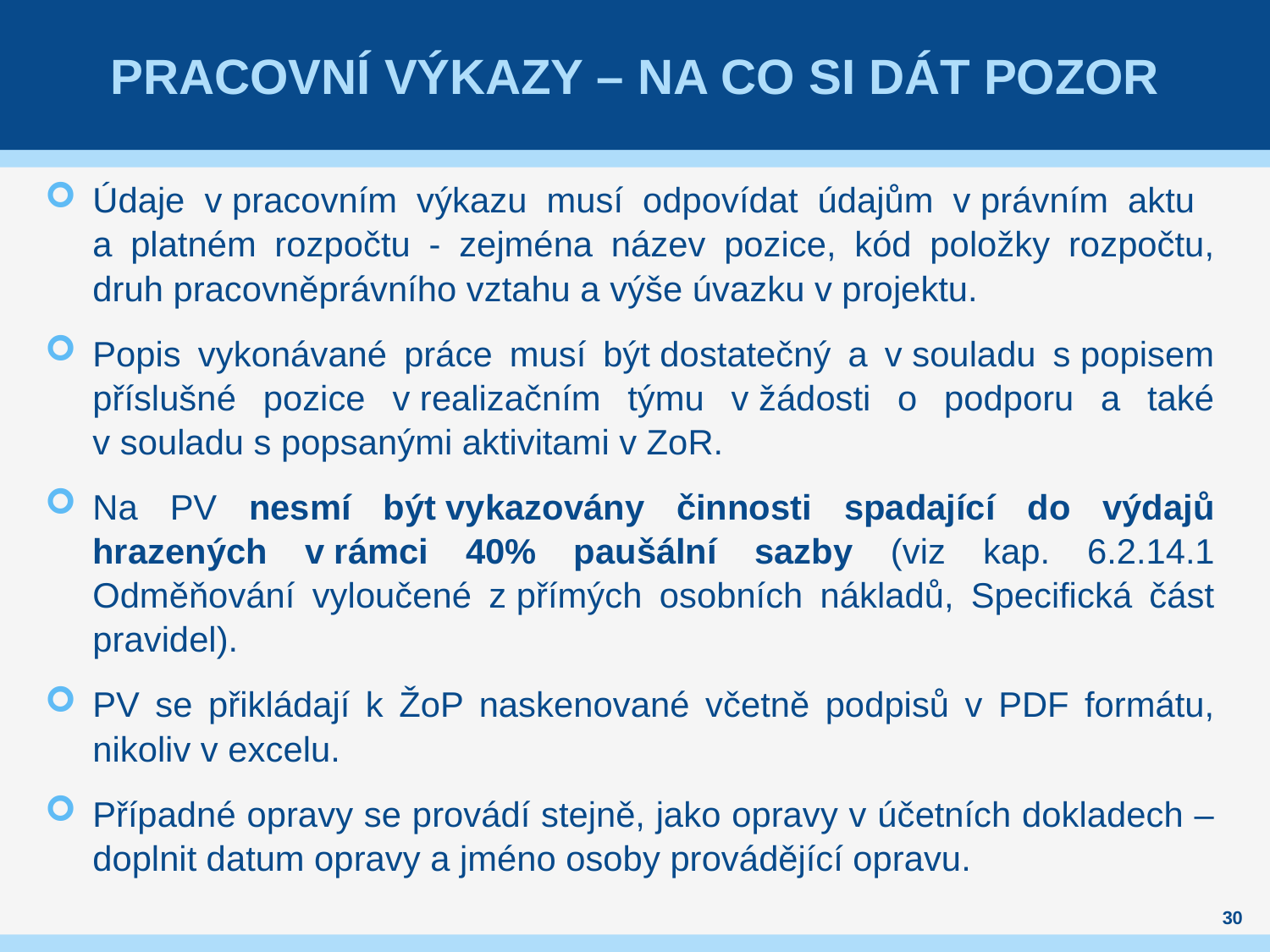

# Pracovní výkazy – na co si dát pozor
Údaje v pracovním výkazu musí odpovídat údajům v právním aktu
a platném rozpočtu - zejména název pozice, kód položky rozpočtu, druh pracovněprávního vztahu a výše úvazku v projektu.
Popis vykonávané práce musí být dostatečný a v souladu s popisem příslušné pozice v realizačním týmu v žádosti o podporu a také v souladu s popsanými aktivitami v ZoR.
Na PV nesmí být vykazovány činnosti spadající do výdajů hrazených v rámci 40% paušální sazby (viz kap. 6.2.14.1 Odměňování vyloučené z přímých osobních nákladů, Specifická část pravidel).
PV se přikládají k ŽoP naskenované včetně podpisů v PDF formátu, nikoliv v excelu.
Případné opravy se provádí stejně, jako opravy v účetních dokladech – doplnit datum opravy a jméno osoby provádějící opravu.

30